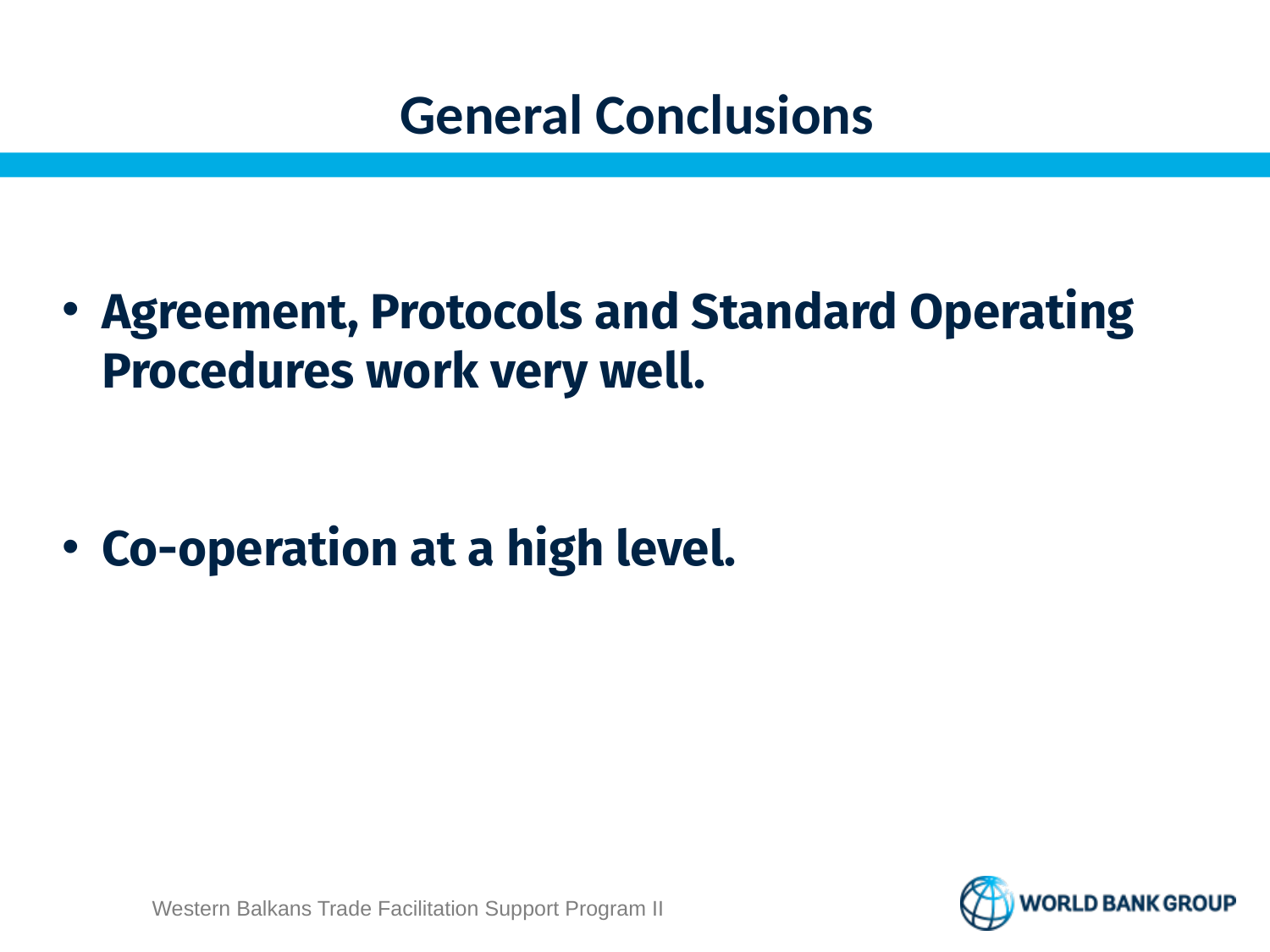

# General Conclusions
Agreement, Protocols and Standard Operating Procedures work very well.

Co-operation at a high level.
Western Balkans Trade Facilitation Support Program II